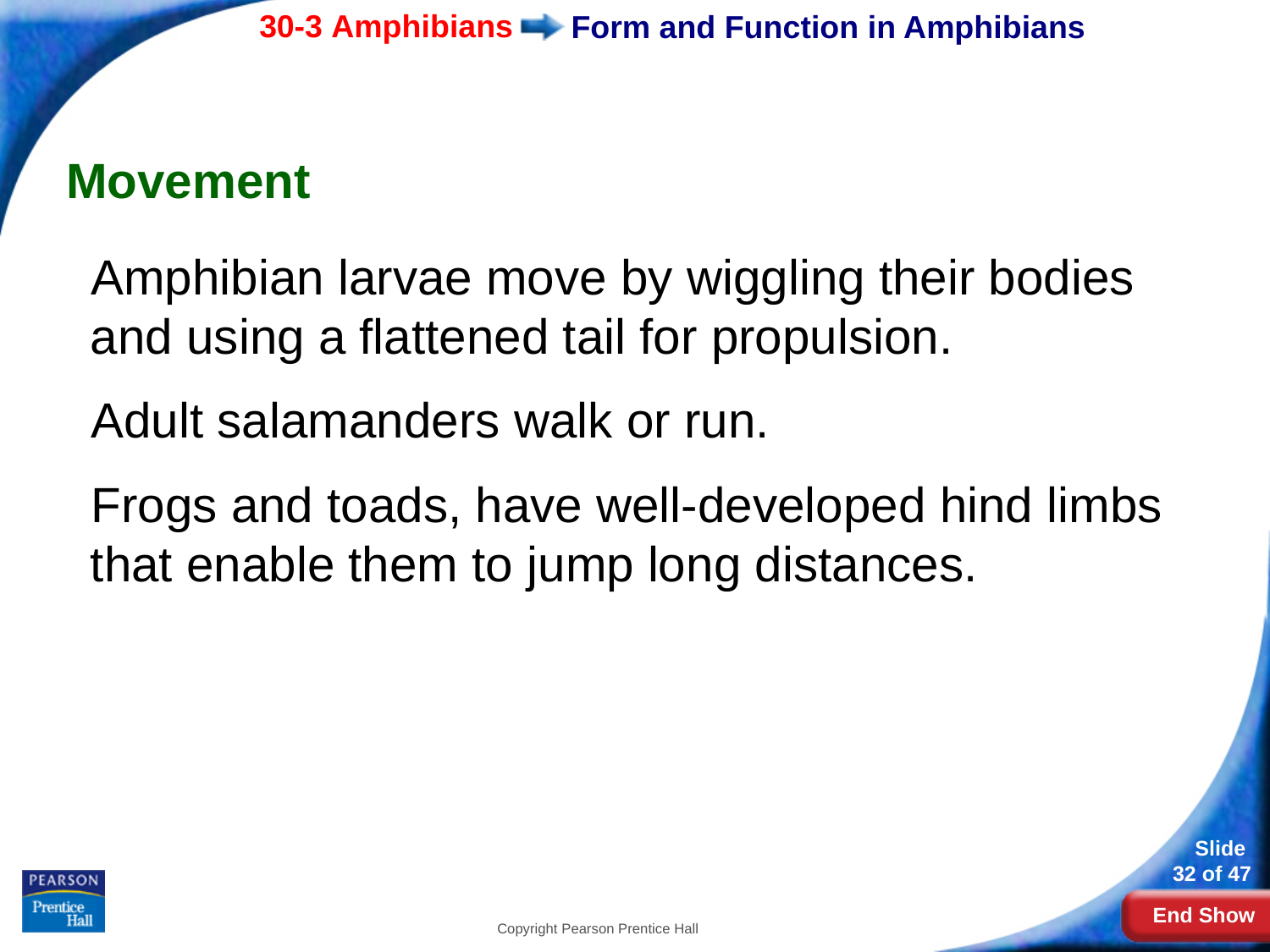

# Form and Function in Amphibians
Movement
Amphibian larvae move by wiggling their bodies and using a flattened tail for propulsion.
Adult salamanders walk or run.
Frogs and toads, have well-developed hind limbs that enable them to jump long distances.

Copyright Pearson Prentice Hall